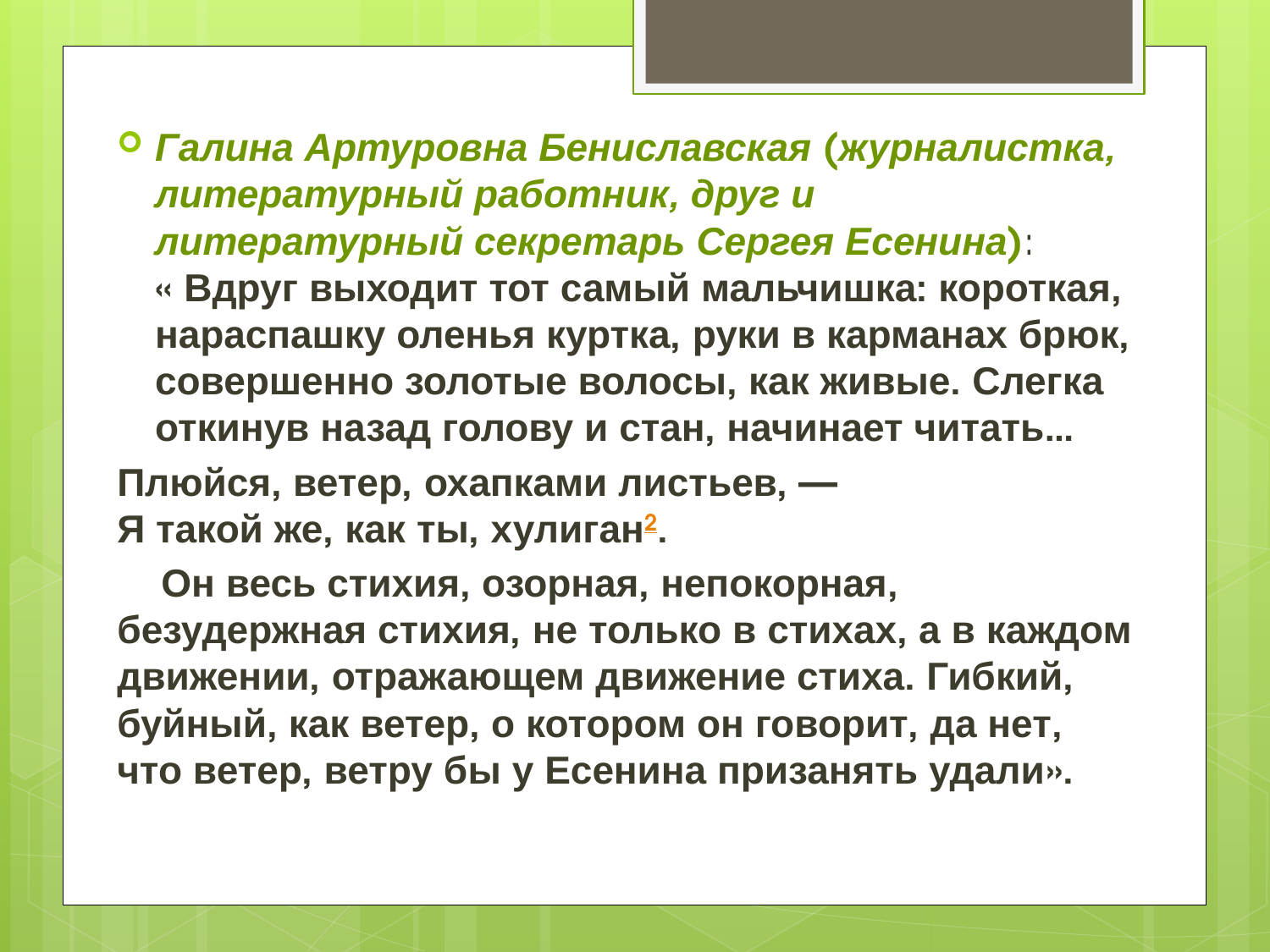

Галина Артуровна Бениславская (журналистка, литературный работник, друг и литературный секретарь Сергея Есенина): « Вдруг выходит тот самый мальчишка: короткая, нараспашку оленья куртка, руки в карманах брюк, совершенно золотые волосы, как живые. Слегка откинув назад голову и стан, начинает читать…
Плюйся, ветер, охапками листьев, —
Я такой же, как ты, хулиган2.
    Он весь стихия, озорная, непокорная, безудержная стихия, не только в стихах, а в каждом движении, отражающем движение стиха. Гибкий, буйный, как ветер, о котором он говорит, да нет, что ветер, ветру бы у Есенина призанять удали».